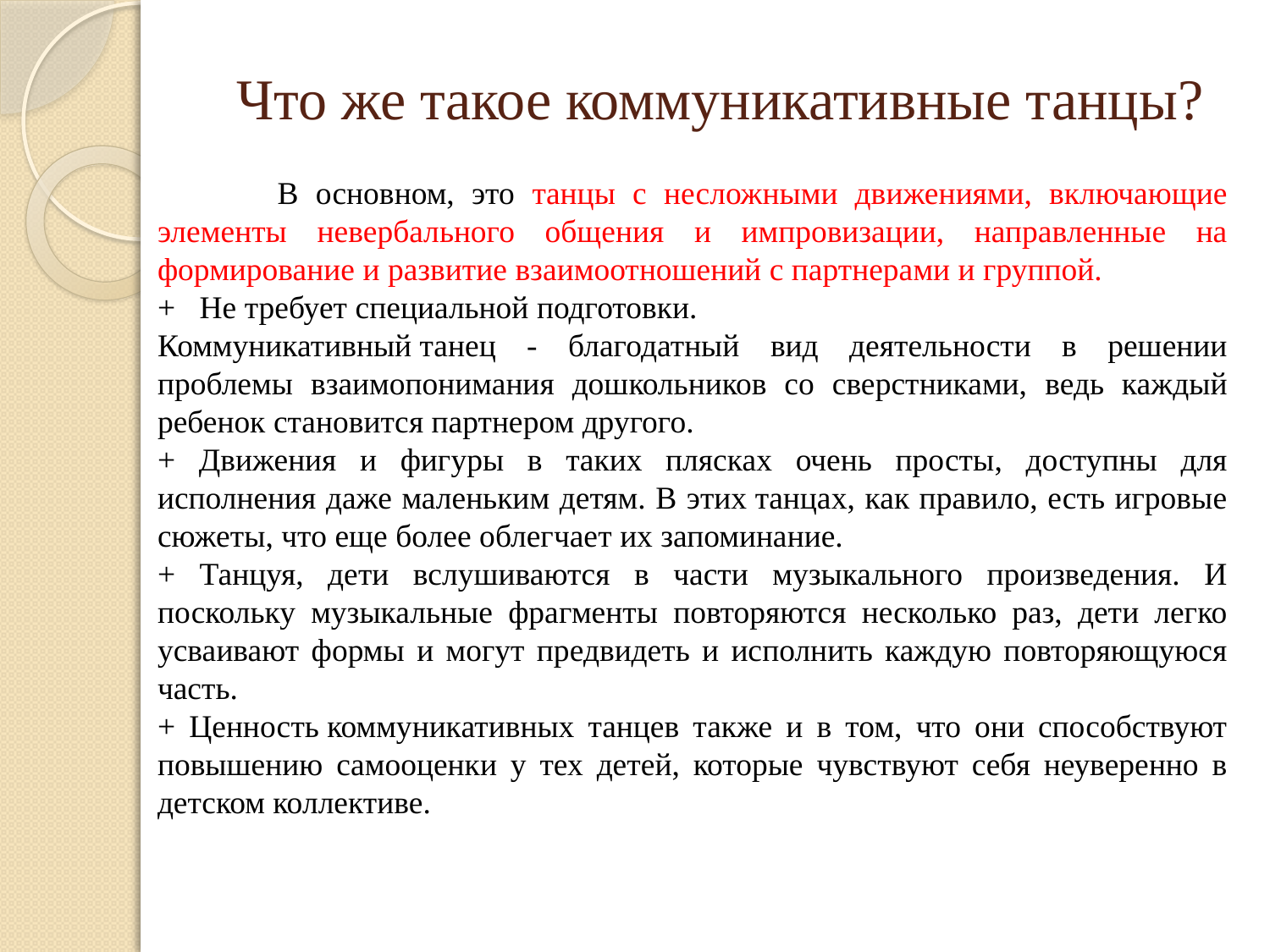

# Что же такое коммуникативные танцы?
       В основном, это танцы с несложными движениями, включающие элементы невербального общения и импровизации, направленные на формирование и развитие взаимоотношений с партнерами и группой.
+   Не требует специальной подготовки.
Коммуникативный танец - благодатный вид деятельности в решении проблемы взаимопонимания дошкольников со сверстниками, ведь каждый ребенок становится партнером другого.
+ Движения и фигуры в таких плясках очень просты, доступны для исполнения даже маленьким детям. В этих танцах, как правило, есть игровые сюжеты, что еще более облегчает их запоминание.
+ Танцуя, дети вслушиваются в части музыкального произведения. И поскольку музыкальные фрагменты повторяются несколько раз, дети легко усваивают формы и могут предвидеть и исполнить каждую повторяющуюся часть.
+ Ценность коммуникативных танцев также и в том, что они способствуют повышению самооценки у тех детей, которые чувствуют себя неуверенно в детском коллективе.